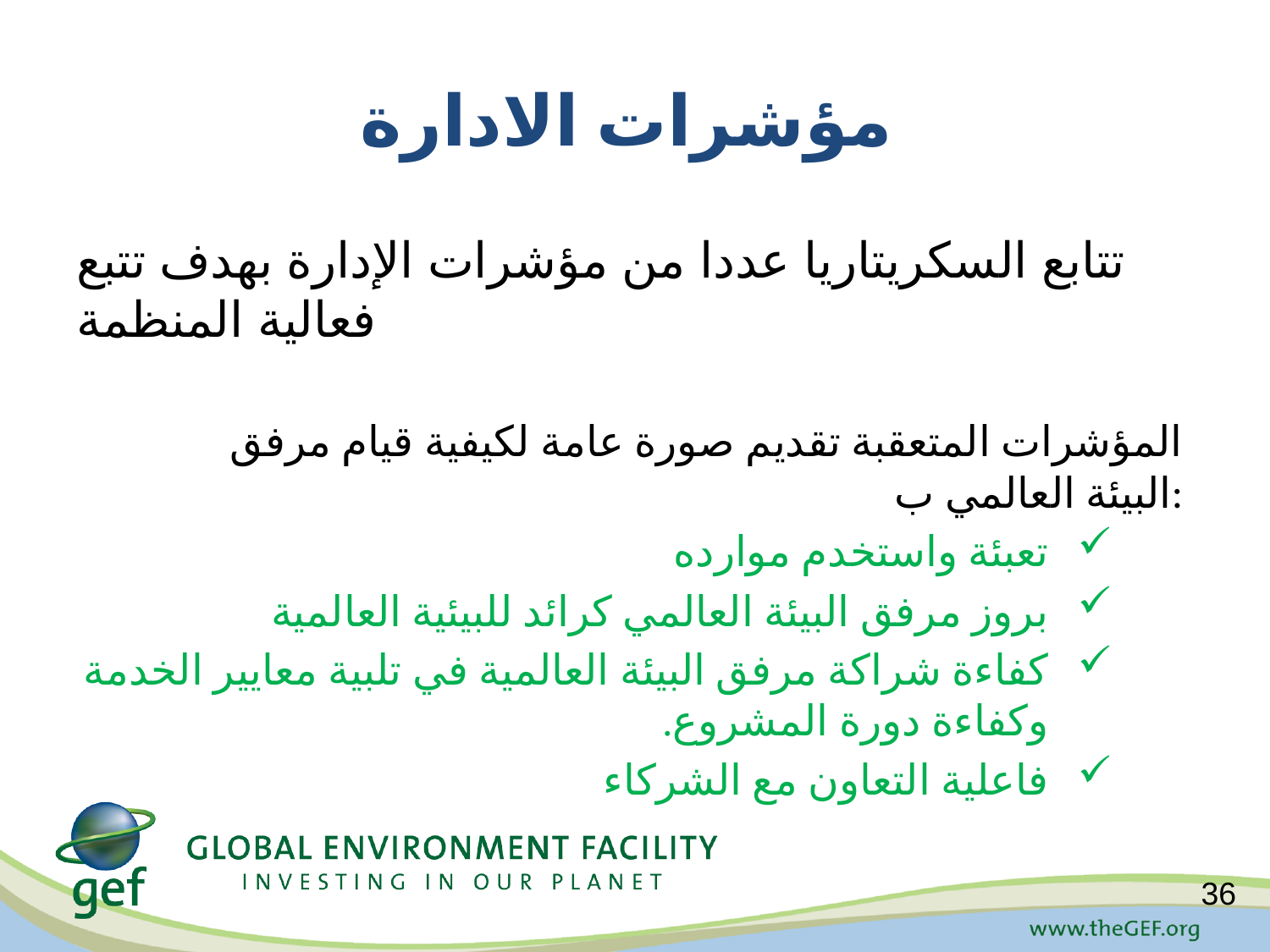

# مؤشرات الادارة
تتابع السكريتاريا عددا من مؤشرات الإدارة بهدف تتبع فعالية المنظمة
المؤشرات المتعقبة تقديم صورة عامة لكيفية قيام مرفق البيئة العالمي ب:
تعبئة واستخدم موارده
بروز مرفق البيئة العالمي كرائد للبيئية العالمية
كفاءة شراكة مرفق البيئة العالمية في تلبية معايير الخدمة وكفاءة دورة المشروع.
فاعلية التعاون مع الشركاء
36